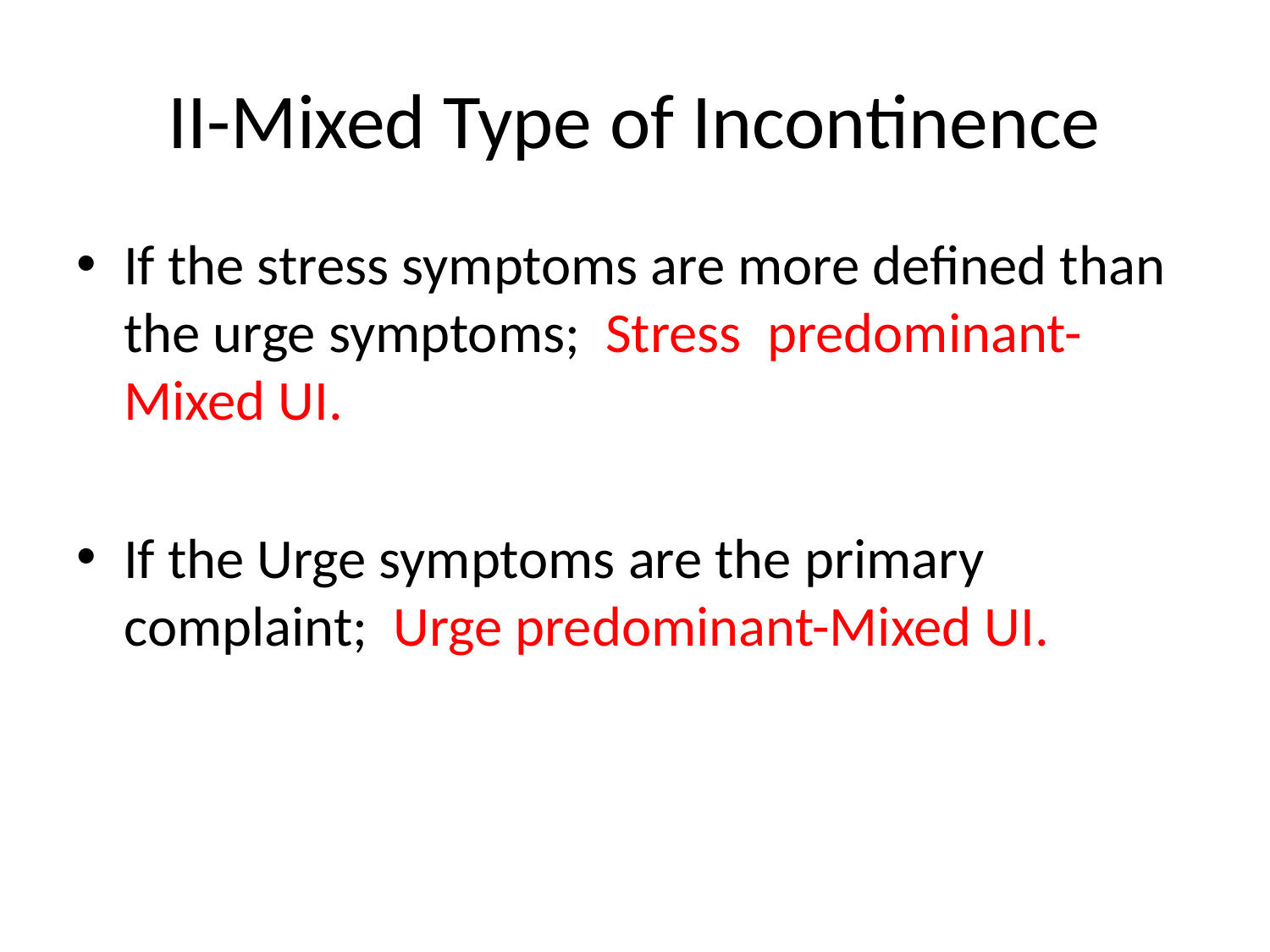

# II-Mixed Type of Incontinence
If the stress symptoms are more defined than the urge symptoms;  Stress  predominant-Mixed UI.

If the Urge symptoms are the primary complaint;  Urge predominant-Mixed UI.